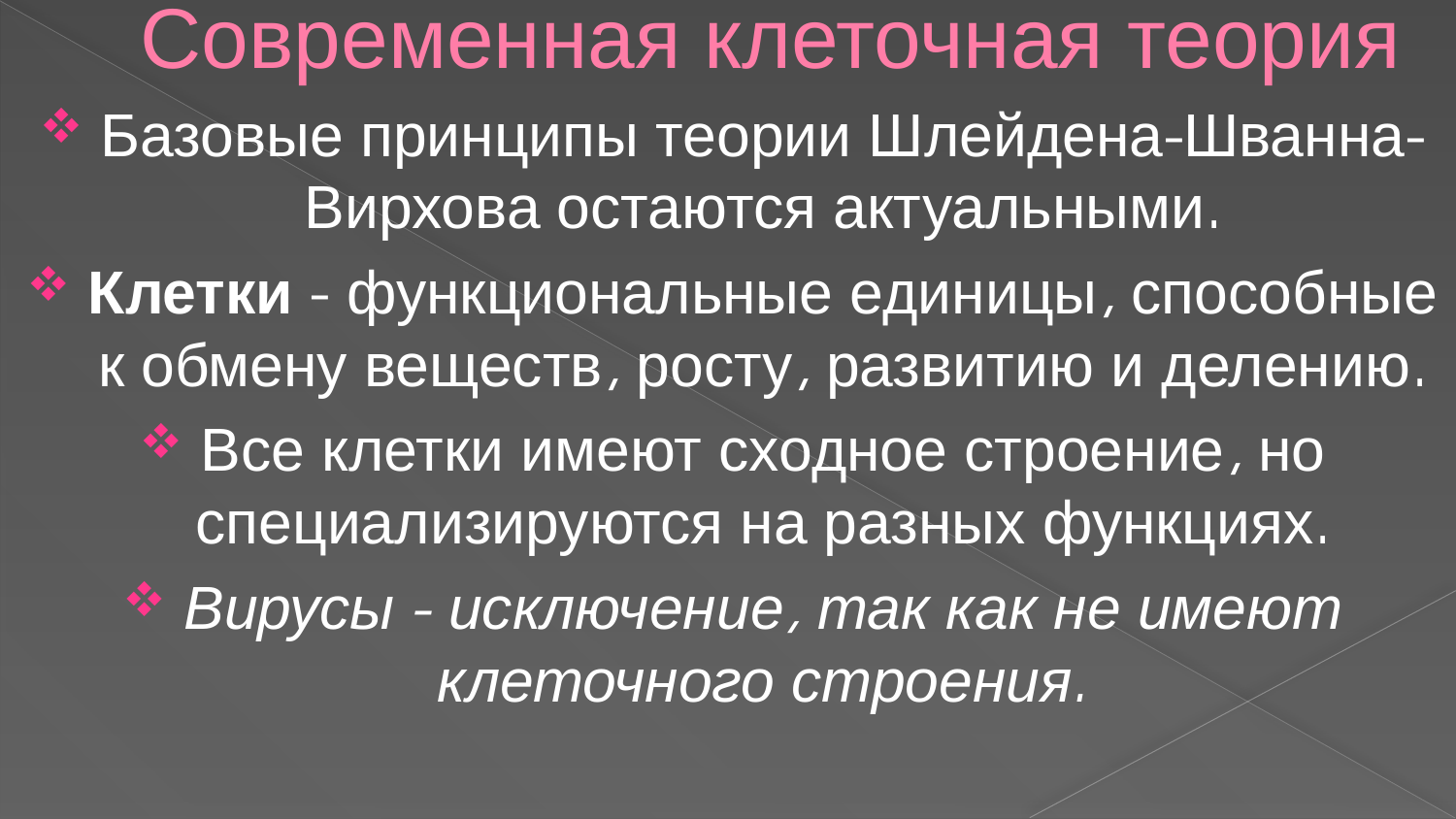

# Современная клеточная теория
Базовые принципы теории Шлейдена-Шванна-Вирхова остаются актуальными.
Клетки - функциональные единицы, способные к обмену веществ, росту, развитию и делению.
Все клетки имеют сходное строение, но специализируются на разных функциях.
Вирусы - исключение, так как не имеют клеточного строения.